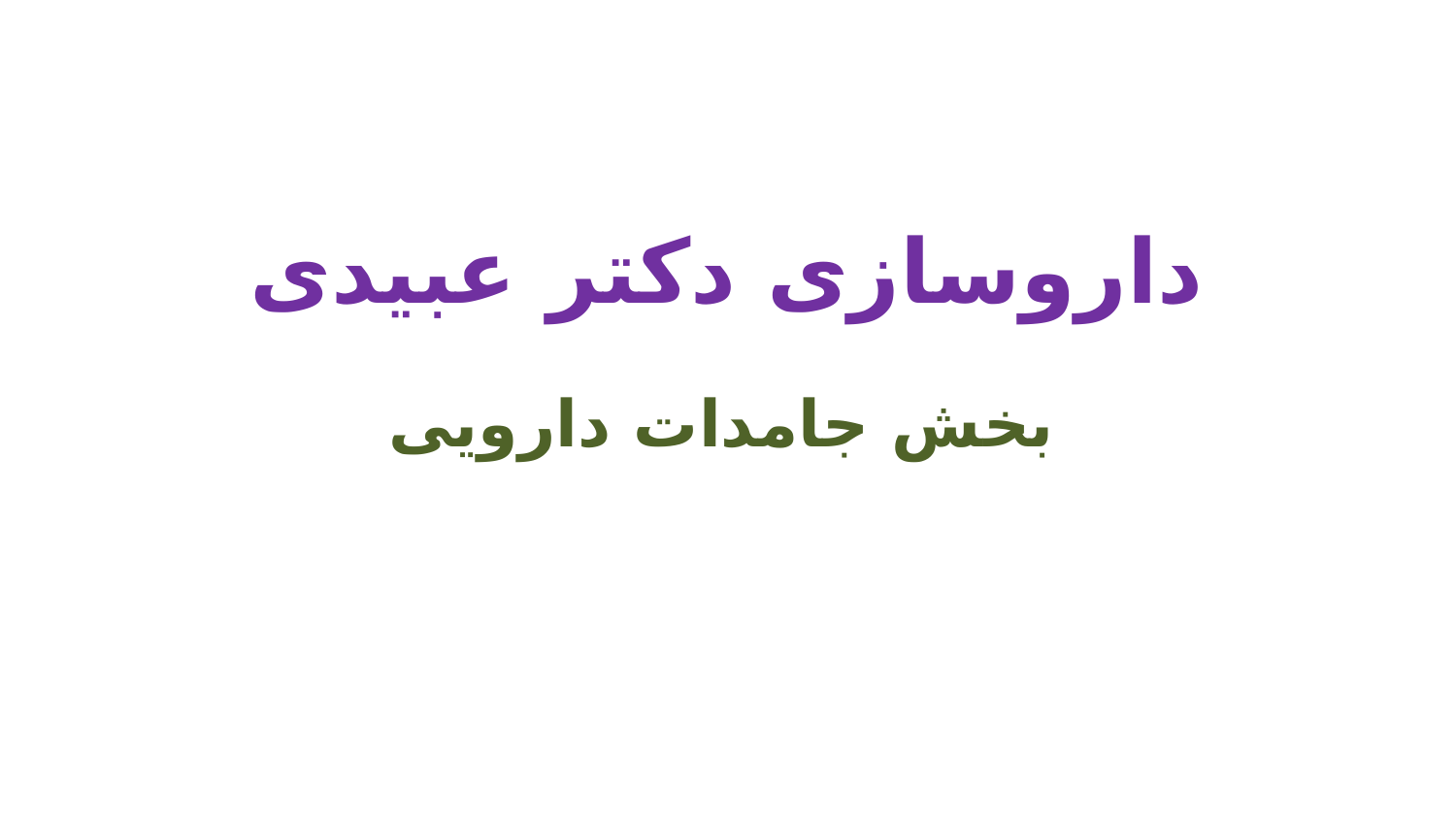

# داروسازی دکتر عبیدی
بخش جامدات دارویی